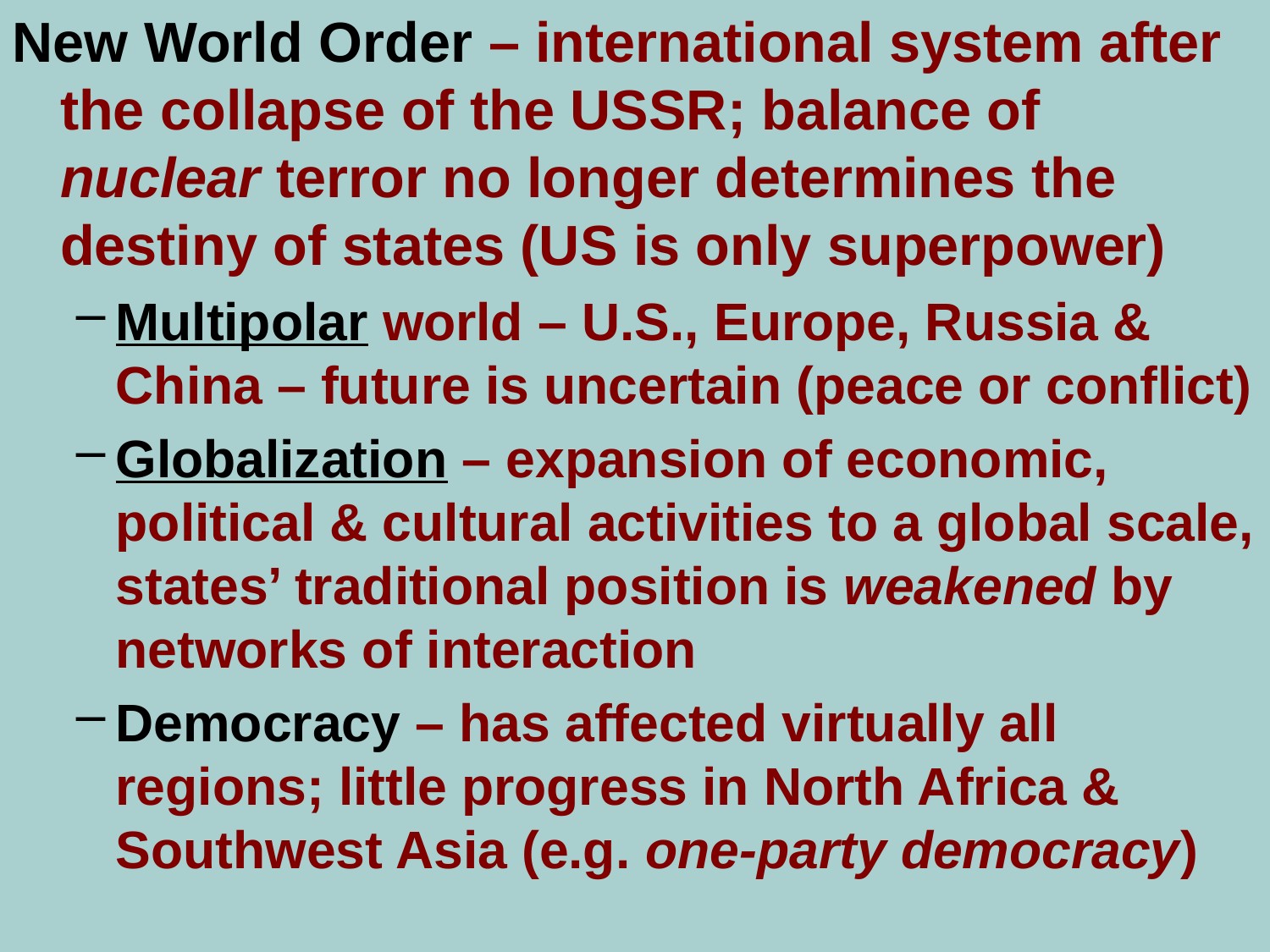

New World Order – international system after the collapse of the USSR; balance of nuclear terror no longer determines the destiny of states (US is only superpower)
Multipolar world – U.S., Europe, Russia & China – future is uncertain (peace or conflict)
Globalization – expansion of economic, political & cultural activities to a global scale, states’ traditional position is weakened by networks of interaction
Democracy – has affected virtually all regions; little progress in North Africa & Southwest Asia (e.g. one-party democracy)